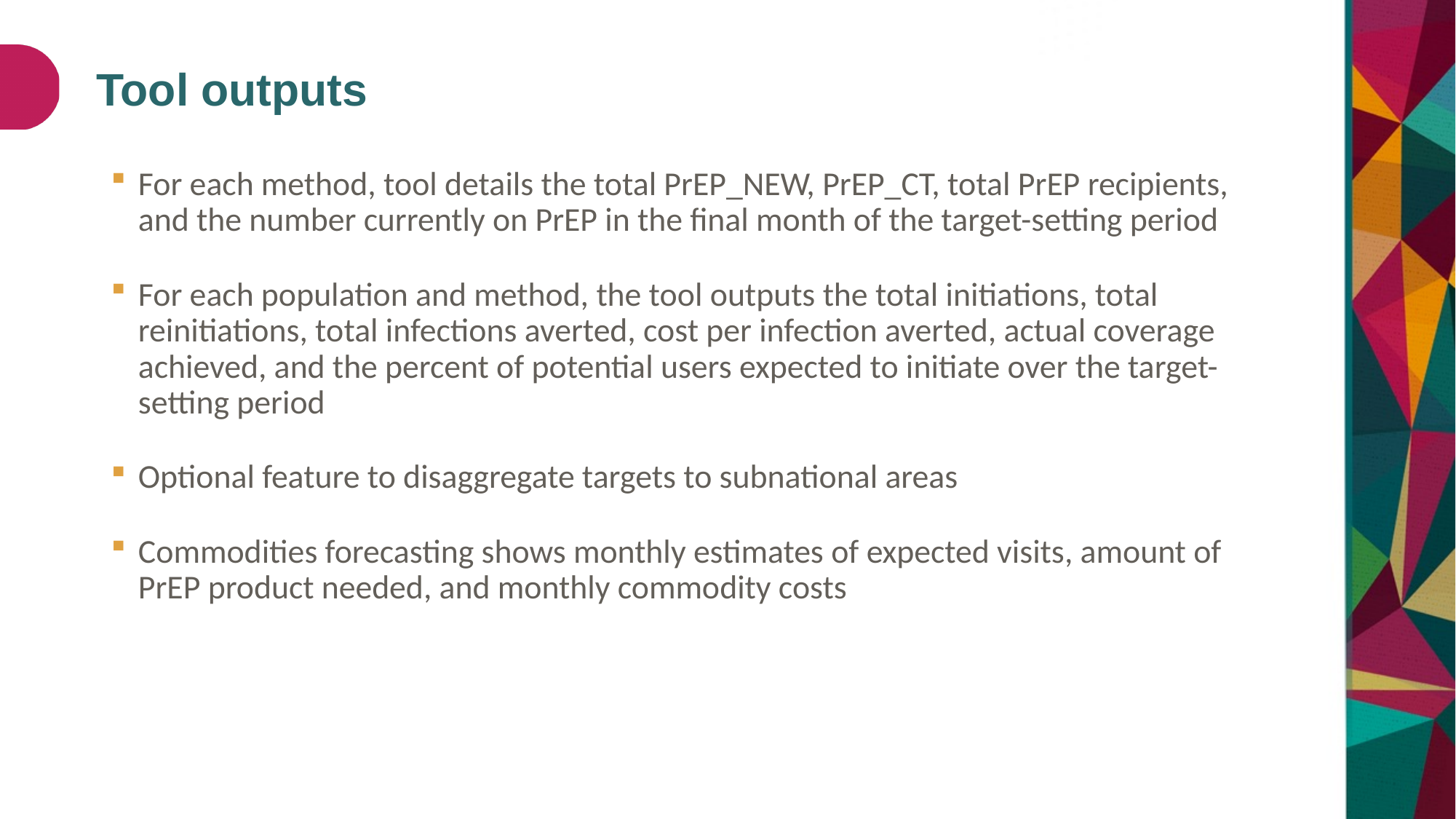

# Tool outputs
For each method, tool details the total PrEP_NEW, PrEP_CT, total PrEP recipients, and the number currently on PrEP in the final month of the target-setting period

For each population and method, the tool outputs the total initiations, total reinitiations, total infections averted, cost per infection averted, actual coverage achieved, and the percent of potential users expected to initiate over the target-setting period

Optional feature to disaggregate targets to subnational areas

Commodities forecasting shows monthly estimates of expected visits, amount of PrEP product needed, and monthly commodity costs